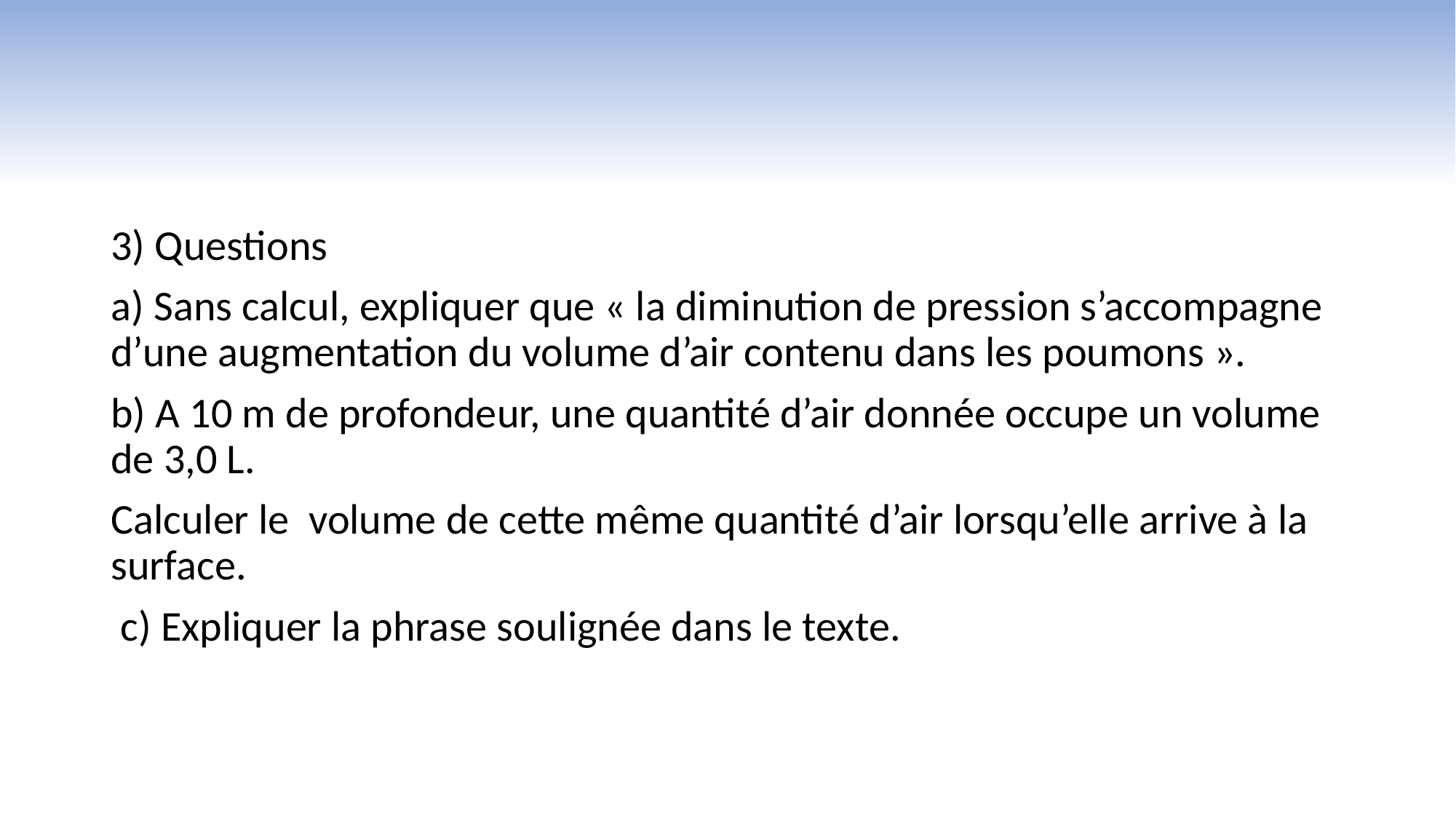

#
3) Questions
a) Sans calcul, expliquer que « la diminution de pression s’accompagne d’une augmentation du volume d’air contenu dans les poumons ».
b) A 10 m de profondeur, une quantité d’air donnée occupe un volume de 3,0 L.
Calculer le  volume de cette même quantité d’air lorsqu’elle arrive à la surface.
 c) Expliquer la phrase soulignée dans le texte.